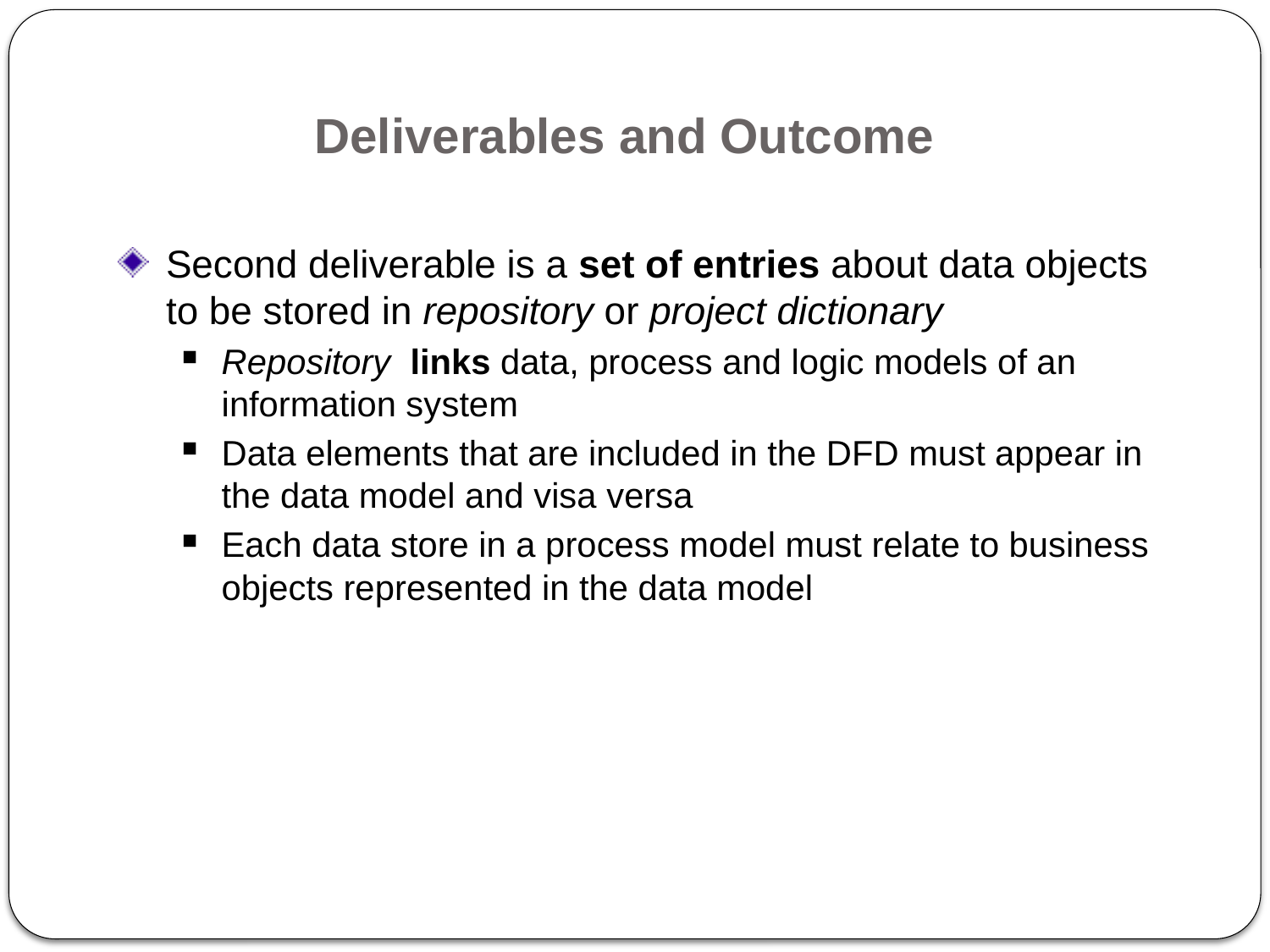

Deliverables and Outcome
Second deliverable is a set of entries about data objects to be stored in repository or project dictionary
Repository  links data, process and logic models of an information system
Data elements that are included in the DFD must appear in the data model and visa versa
Each data store in a process model must relate to business objects represented in the data model